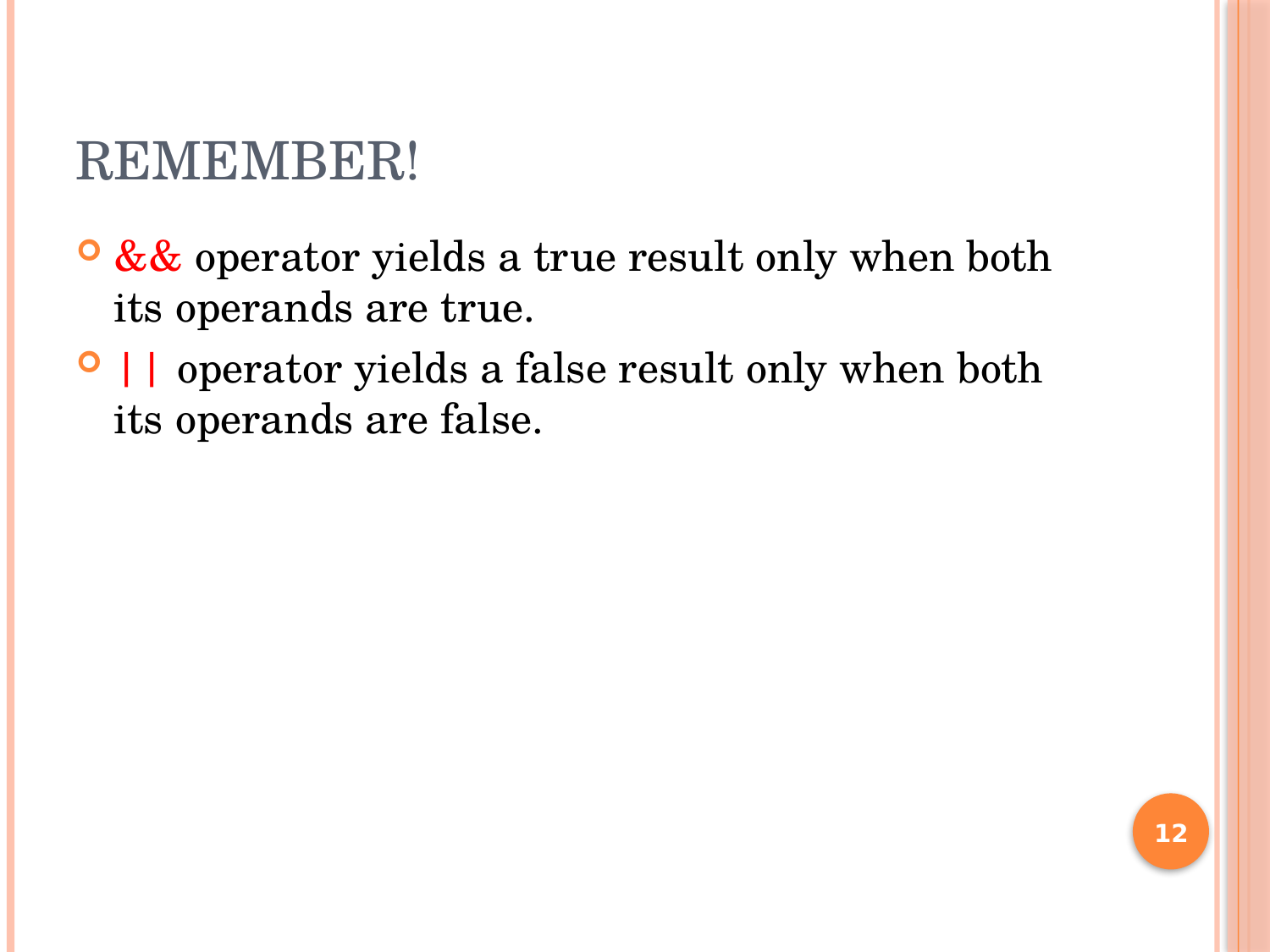

# Remember!
&& operator yields a true result only when both its operands are true.
|| operator yields a false result only when both its operands are false.
12